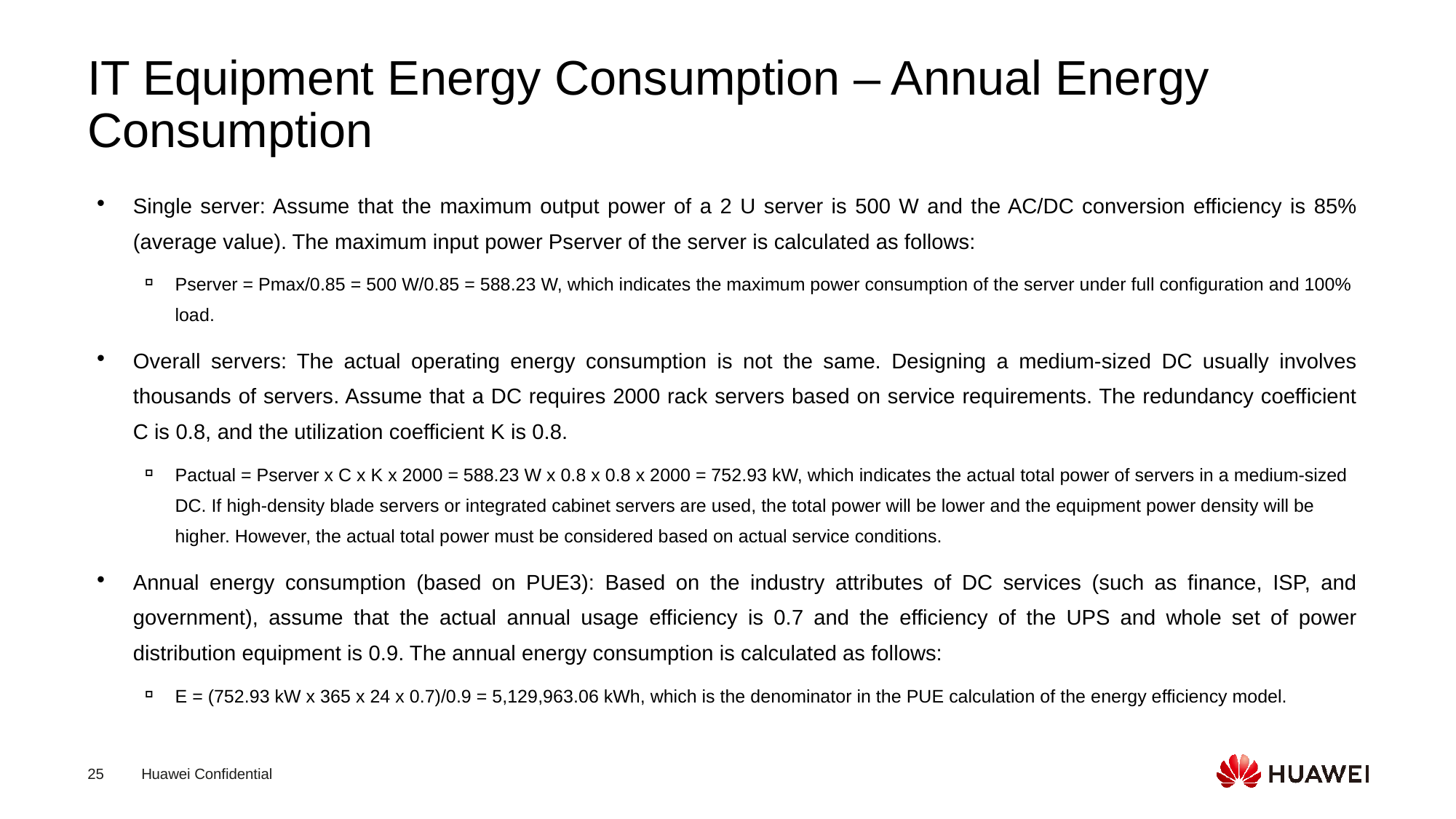

# IT Equipment Energy Consumption – Annual Energy Consumption
Single server: Assume that the maximum output power of a 2 U server is 500 W and the AC/DC conversion efficiency is 85% (average value). The maximum input power Pserver of the server is calculated as follows:
Pserver = Pmax/0.85 = 500 W/0.85 = 588.23 W, which indicates the maximum power consumption of the server under full configuration and 100% load.
Overall servers: The actual operating energy consumption is not the same. Designing a medium-sized DC usually involves thousands of servers. Assume that a DC requires 2000 rack servers based on service requirements. The redundancy coefficient C is 0.8, and the utilization coefficient K is 0.8.
Pactual = Pserver x C x K x 2000 = 588.23 W x 0.8 x 0.8 x 2000 = 752.93 kW, which indicates the actual total power of servers in a medium-sized DC. If high-density blade servers or integrated cabinet servers are used, the total power will be lower and the equipment power density will be higher. However, the actual total power must be considered based on actual service conditions.
Annual energy consumption (based on PUE3): Based on the industry attributes of DC services (such as finance, ISP, and government), assume that the actual annual usage efficiency is 0.7 and the efficiency of the UPS and whole set of power distribution equipment is 0.9. The annual energy consumption is calculated as follows:
E = (752.93 kW x 365 x 24 x 0.7)/0.9 = 5,129,963.06 kWh, which is the denominator in the PUE calculation of the energy efficiency model.